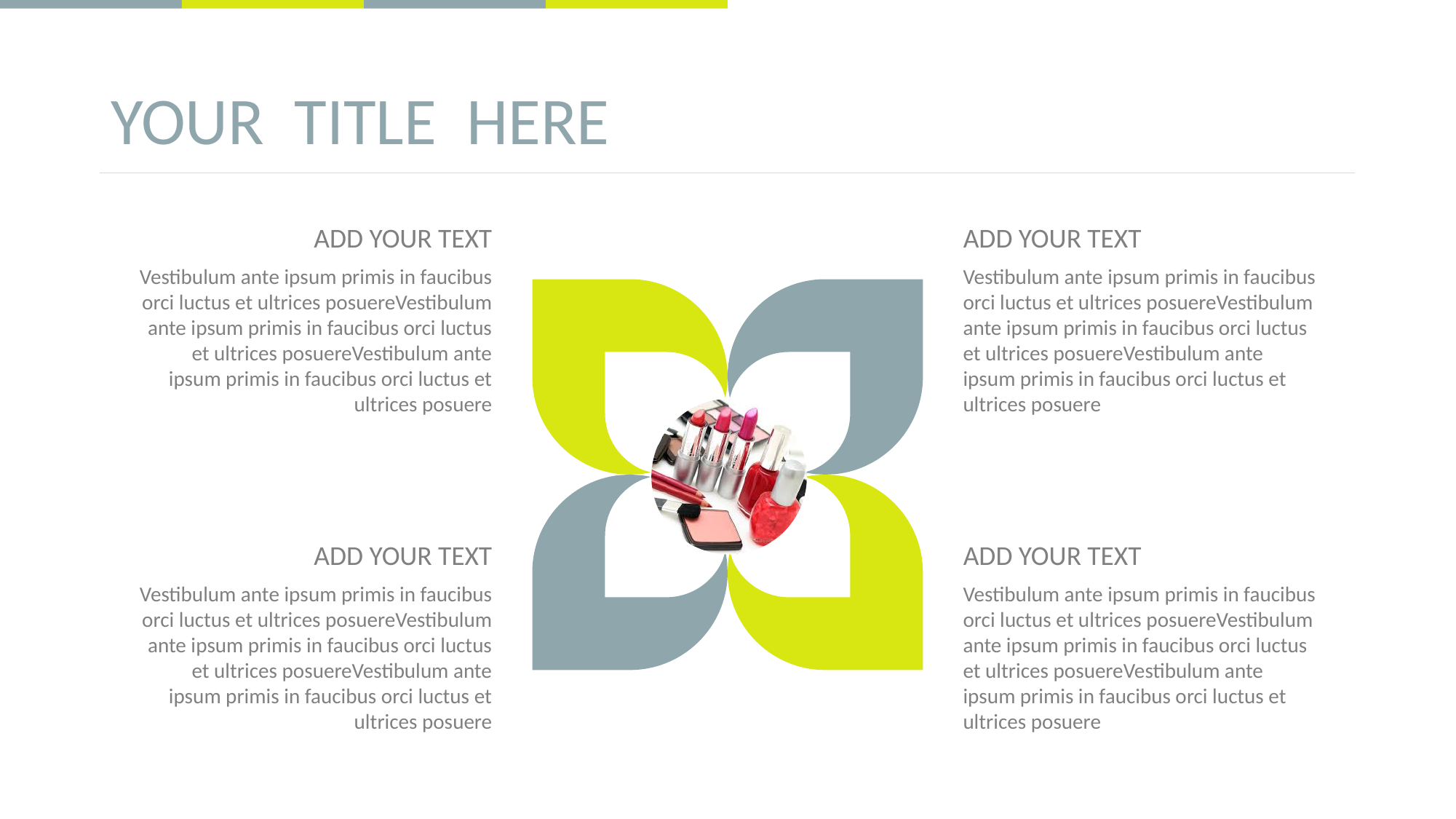

# YOUR  TITLE  HERE
ADD YOUR TEXT
ADD YOUR TEXT
Vestibulum ante ipsum primis in faucibus orci luctus et ultrices posuereVestibulum ante ipsum primis in faucibus orci luctus et ultrices posuereVestibulum ante ipsum primis in faucibus orci luctus et ultrices posuere

Vestibulum ante ipsum primis in faucibus orci luctus et ultrices posuereVestibulum ante ipsum primis in faucibus orci luctus et ultrices posuereVestibulum ante ipsum primis in faucibus orci luctus et ultrices posuere

ADD YOUR TEXT
ADD YOUR TEXT
Vestibulum ante ipsum primis in faucibus orci luctus et ultrices posuereVestibulum ante ipsum primis in faucibus orci luctus et ultrices posuereVestibulum ante ipsum primis in faucibus orci luctus et ultrices posuere

Vestibulum ante ipsum primis in faucibus orci luctus et ultrices posuereVestibulum ante ipsum primis in faucibus orci luctus et ultrices posuereVestibulum ante ipsum primis in faucibus orci luctus et ultrices posuere